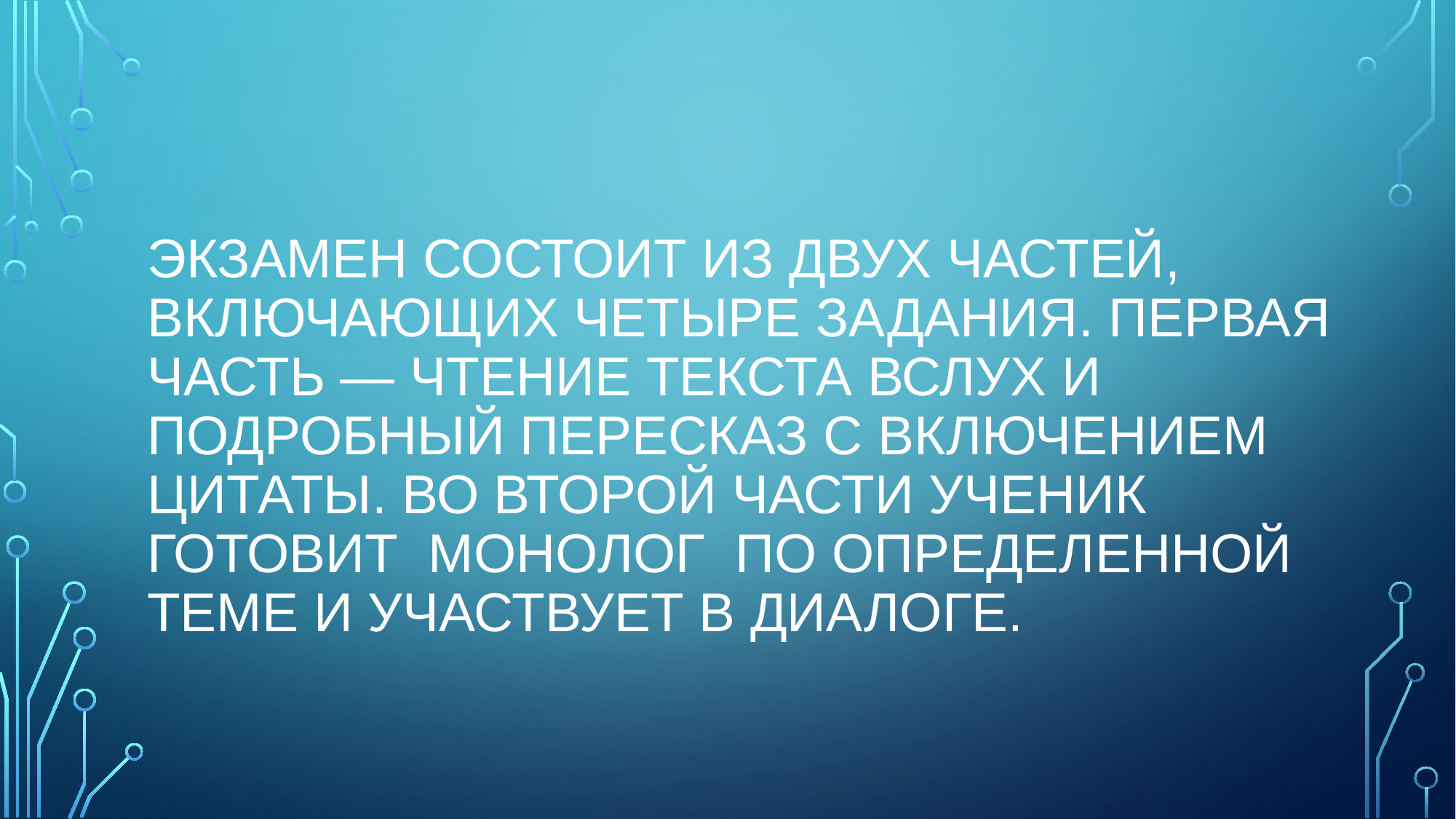

# Экзамен состоит из двух частей, включающих четыре задания. Первая часть — чтение текста вслух и подробный пересказ с включением цитаты. Во второй части ученик готовит  монолог  по определенной теме и участвует в диалоге.